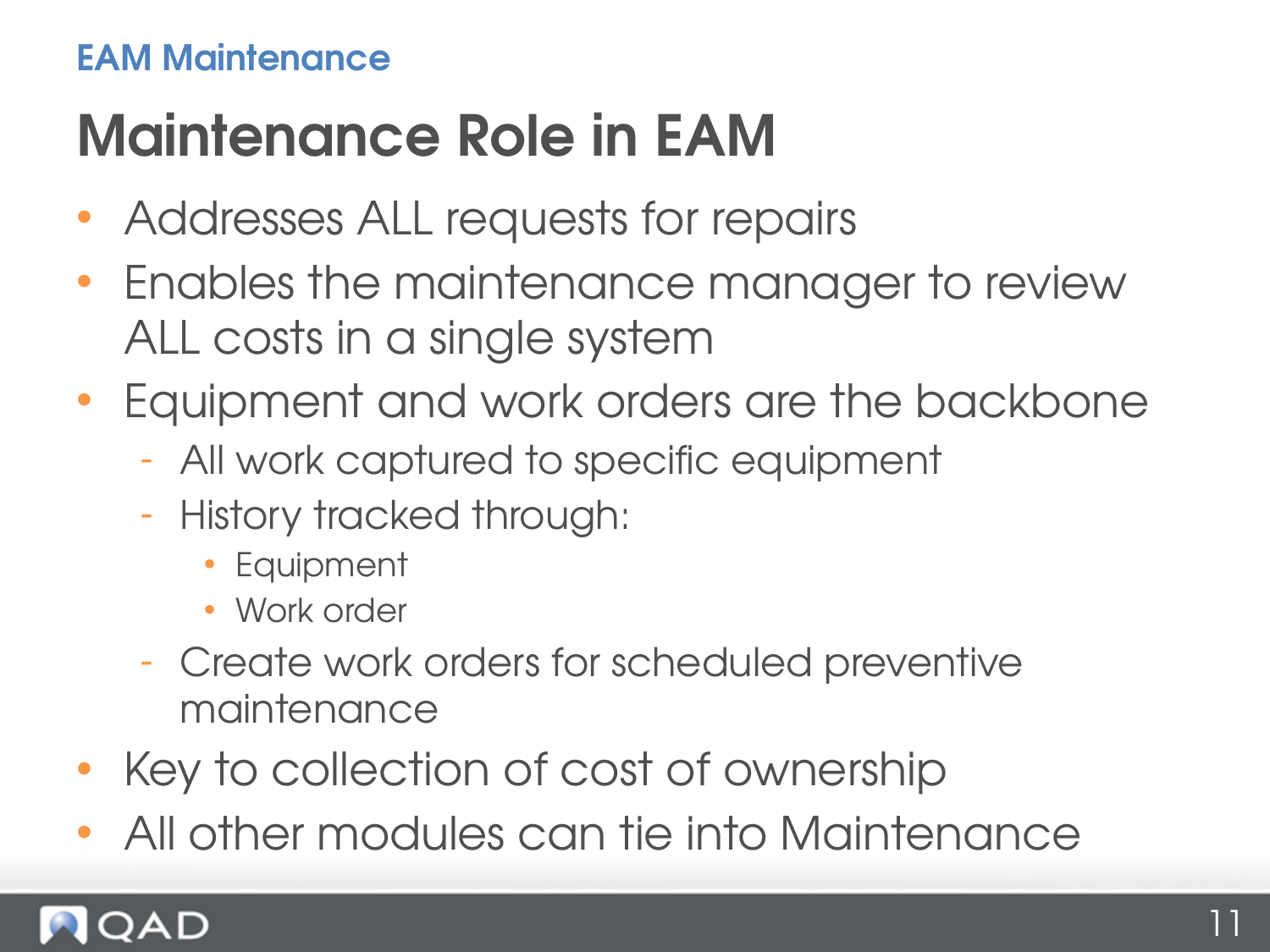

EAM Maintenance
# Maintenance Role in EAM
Addresses ALL requests for repairs
Enables the maintenance manager to review ALL costs in a single system
Equipment and work orders are the backbone
All work captured to specific equipment
History tracked through:
Equipment
Work order
Create work orders for scheduled preventive maintenance
Key to collection of cost of ownership
All other modules can tie into Maintenance
11